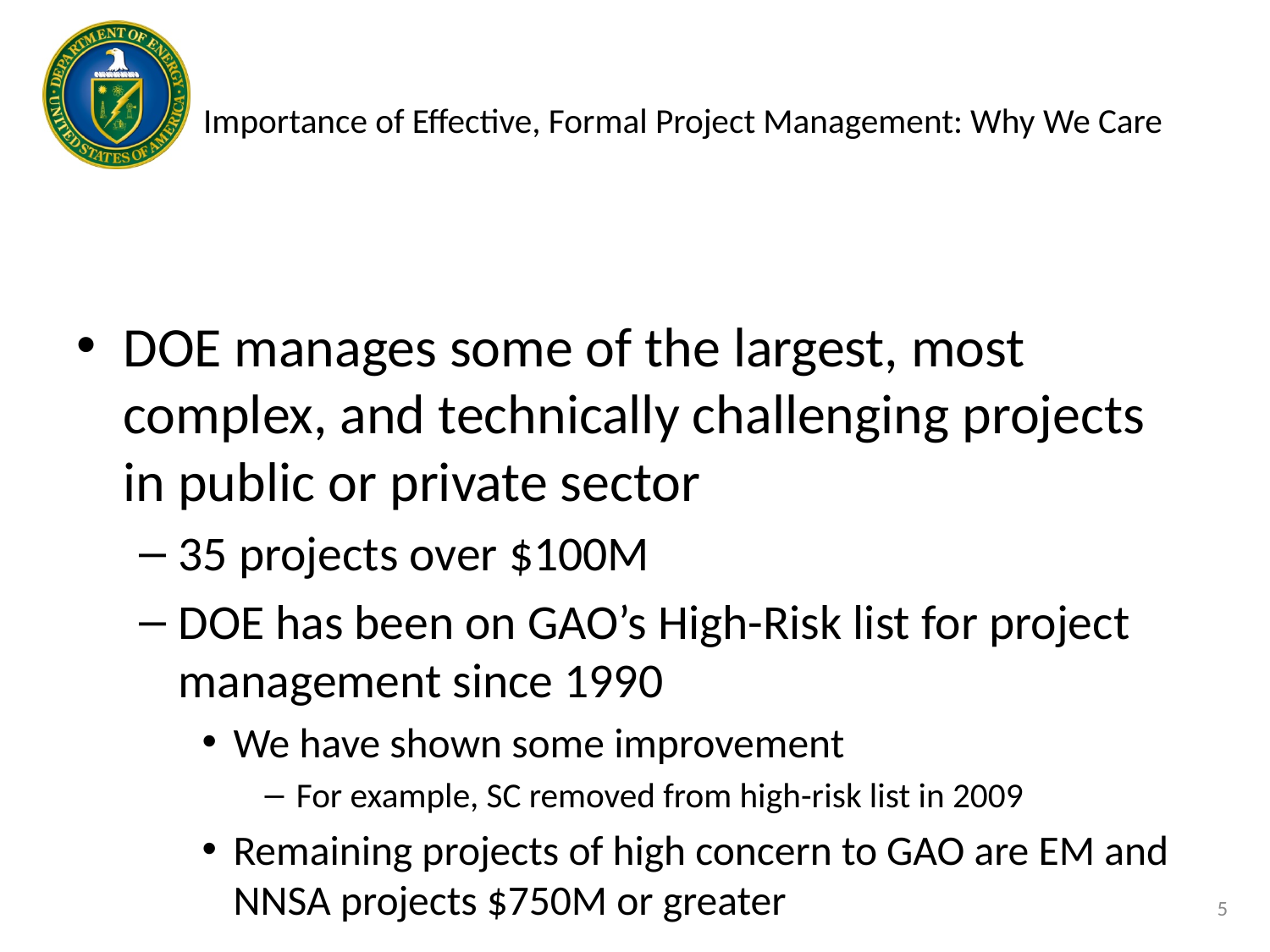

5
# Importance of Effective, Formal Project Management: Why We Care
DOE manages some of the largest, most complex, and technically challenging projects in public or private sector
35 projects over $100M
DOE has been on GAO’s High-Risk list for project management since 1990
We have shown some improvement
For example, SC removed from high-risk list in 2009
Remaining projects of high concern to GAO are EM and NNSA projects $750M or greater